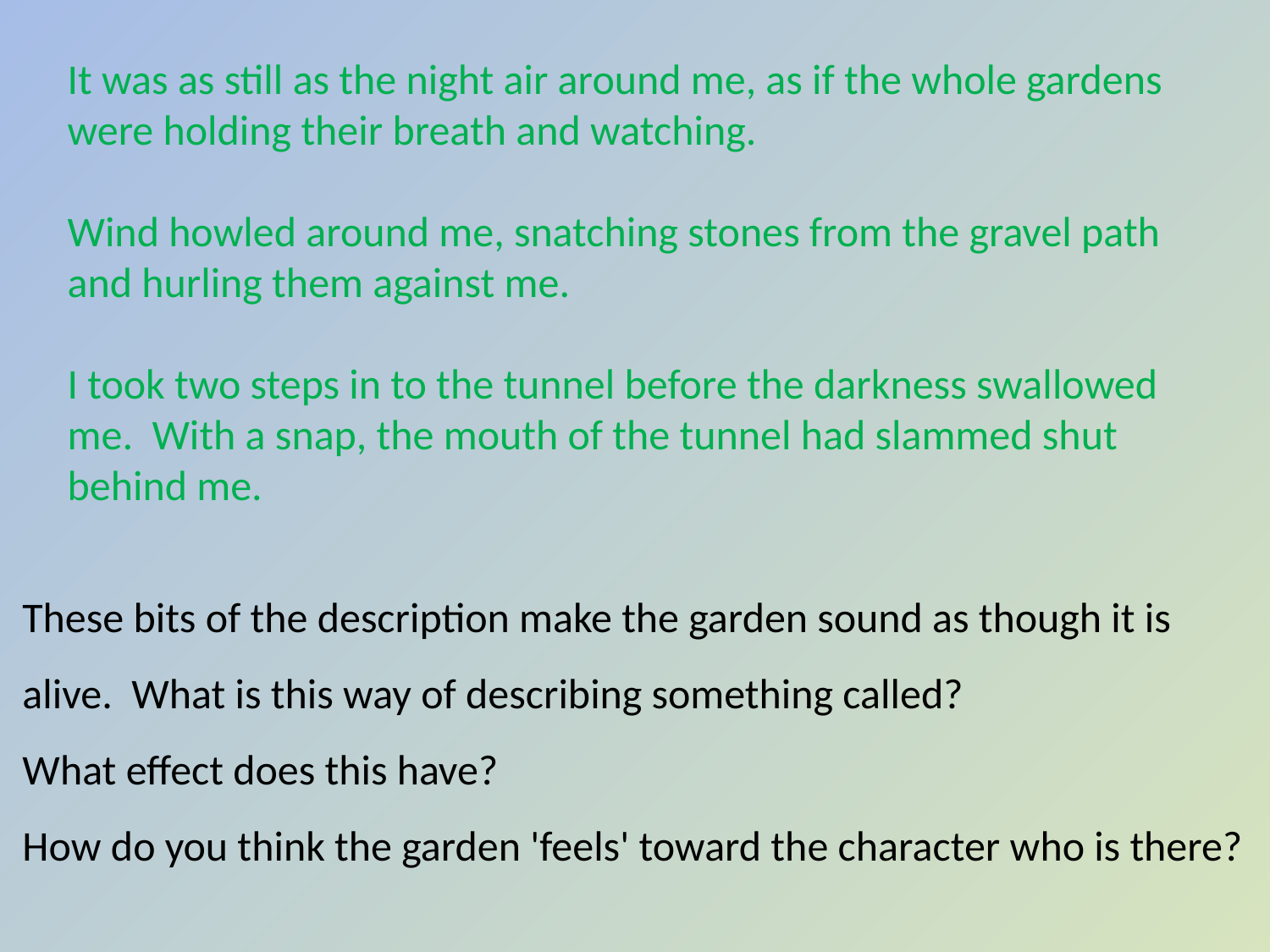

It was as still as the night air around me, as if the whole gardens were holding their breath and watching.

Wind howled around me, snatching stones from the gravel path and hurling them against me.

I took two steps in to the tunnel before the darkness swallowed me.  With a snap, the mouth of the tunnel had slammed shut behind me.

These bits of the description make the garden sound as though it is alive.  What is this way of describing something called?
What effect does this have?
How do you think the garden 'feels' toward the character who is there?